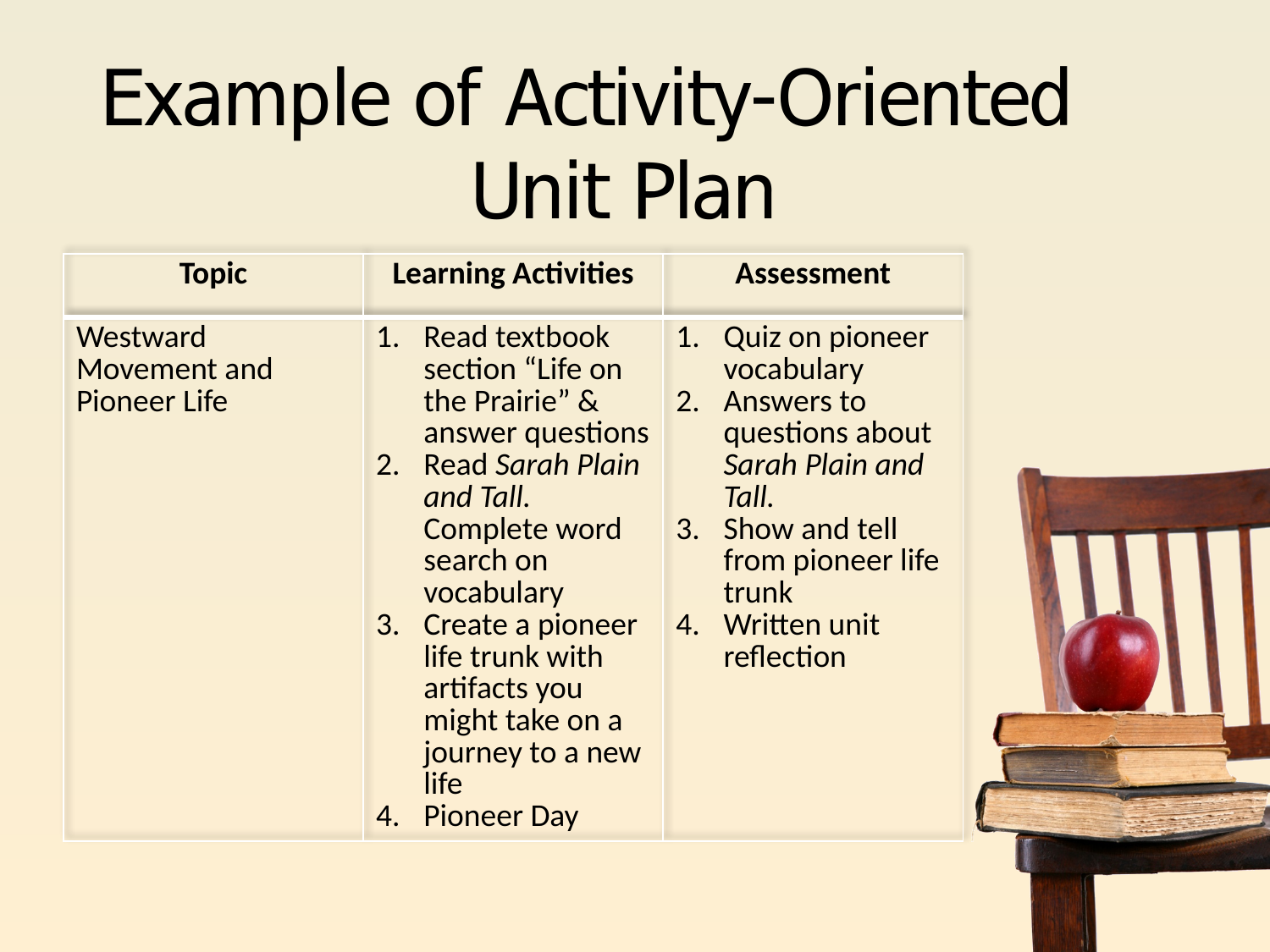

# Example of Activity-Oriented    Unit Plan
| Topic | Learning Activities | Assessment |
| --- | --- | --- |
| Westward Movement and Pioneer Life | Read textbook section “Life on the Prairie” & answer questions Read Sarah Plain and Tall. Complete word search on vocabulary Create a pioneer life trunk with artifacts you might take on a journey to a new life Pioneer Day | Quiz on pioneer vocabulary Answers to questions about Sarah Plain and Tall. Show and tell from pioneer life trunk Written unit reflection |